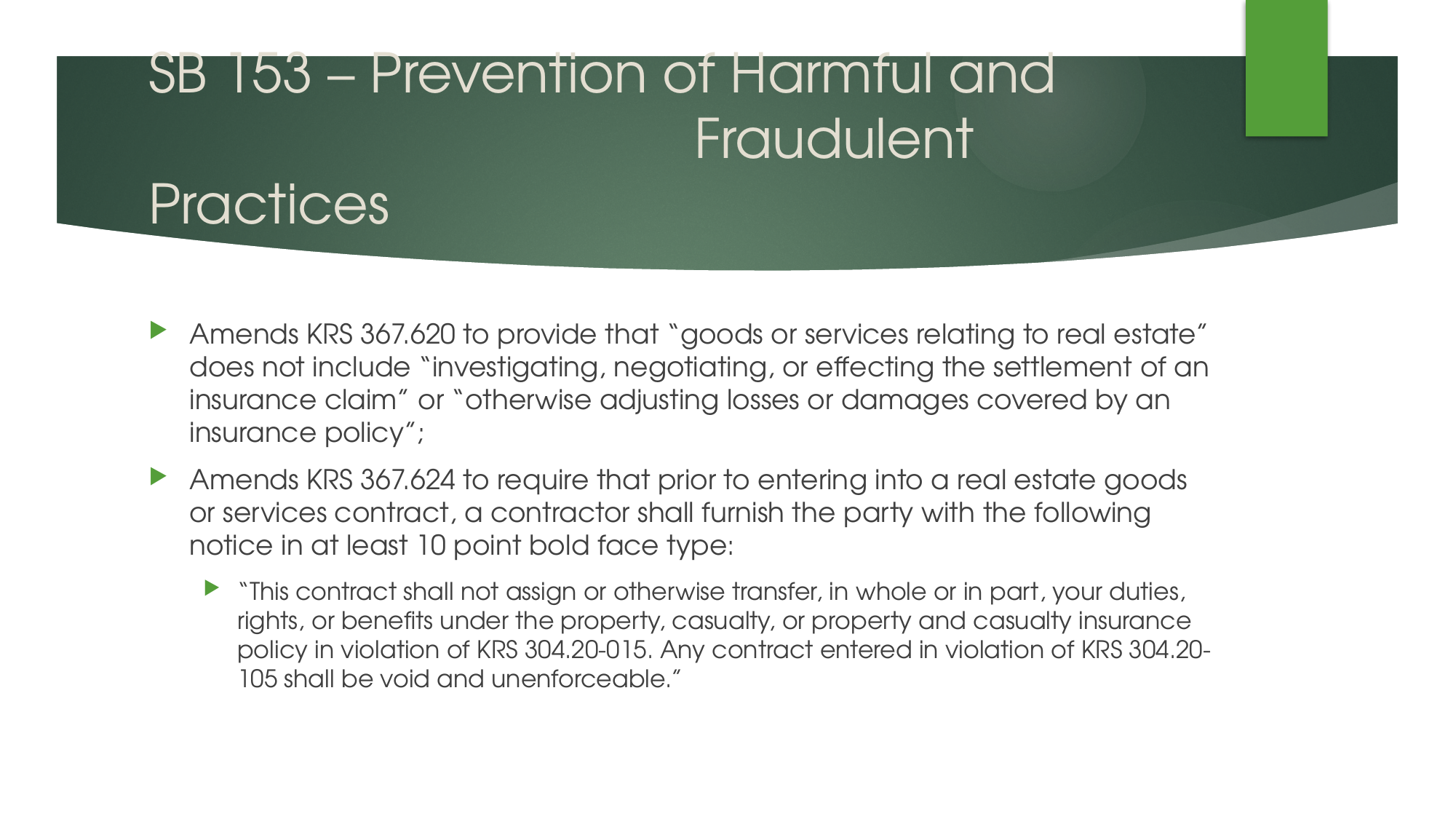

# SB 153 – Prevention of Harmful and 						Fraudulent Practices
Amends KRS 367.620 to provide that “goods or services relating to real estate” does not include “investigating, negotiating, or effecting the settlement of an insurance claim” or “otherwise adjusting losses or damages covered by an insurance policy”;
Amends KRS 367.624 to require that prior to entering into a real estate goods or services contract, a contractor shall furnish the party with the following notice in at least 10 point bold face type:
“This contract shall not assign or otherwise transfer, in whole or in part, your duties, rights, or benefits under the property, casualty, or property and casualty insurance policy in violation of KRS 304.20-015. Any contract entered in violation of KRS 304.20-105 shall be void and unenforceable.”